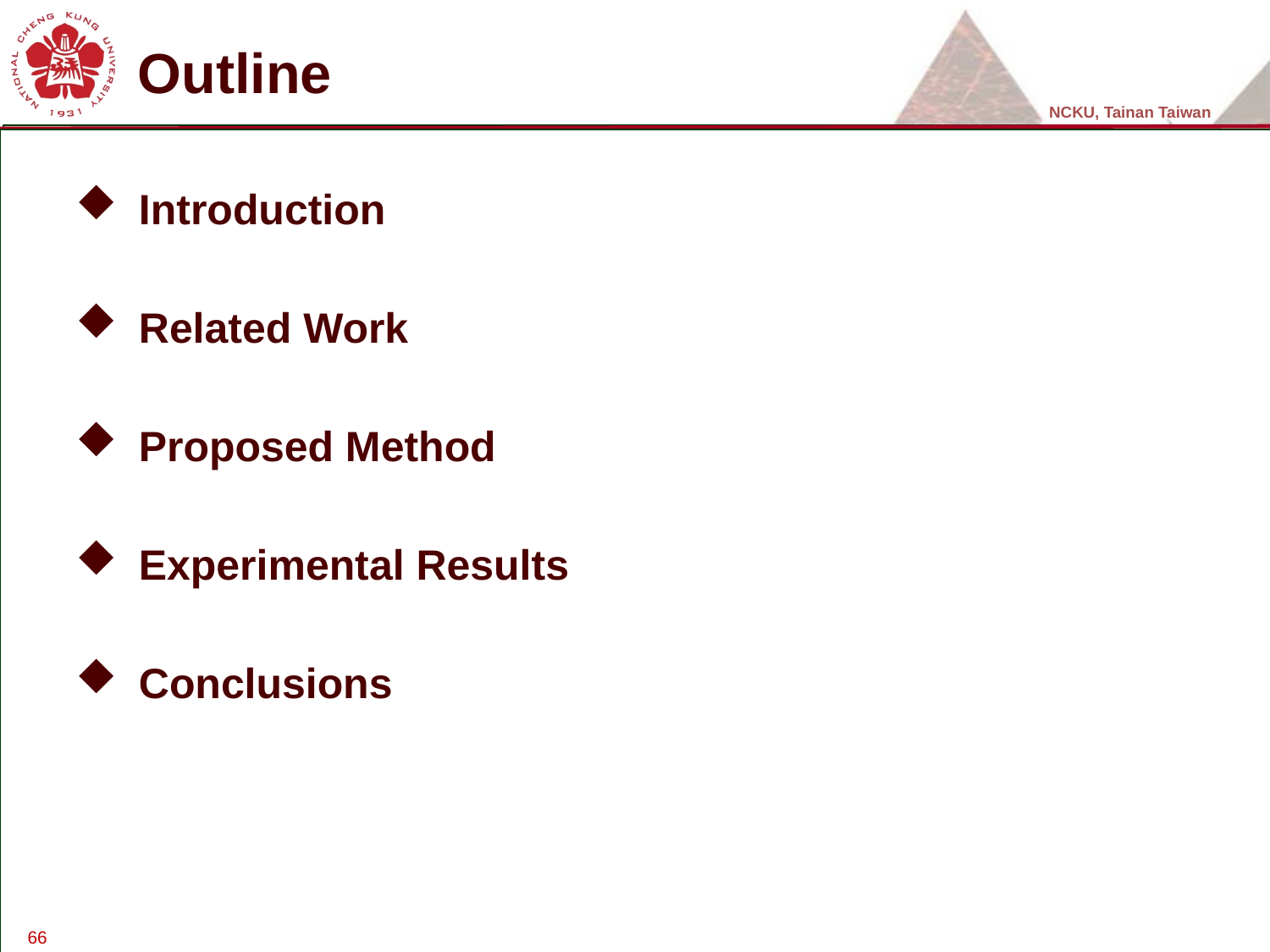

# Outline
Introduction

Related Work

Proposed Method

Experimental Results

Conclusions
66